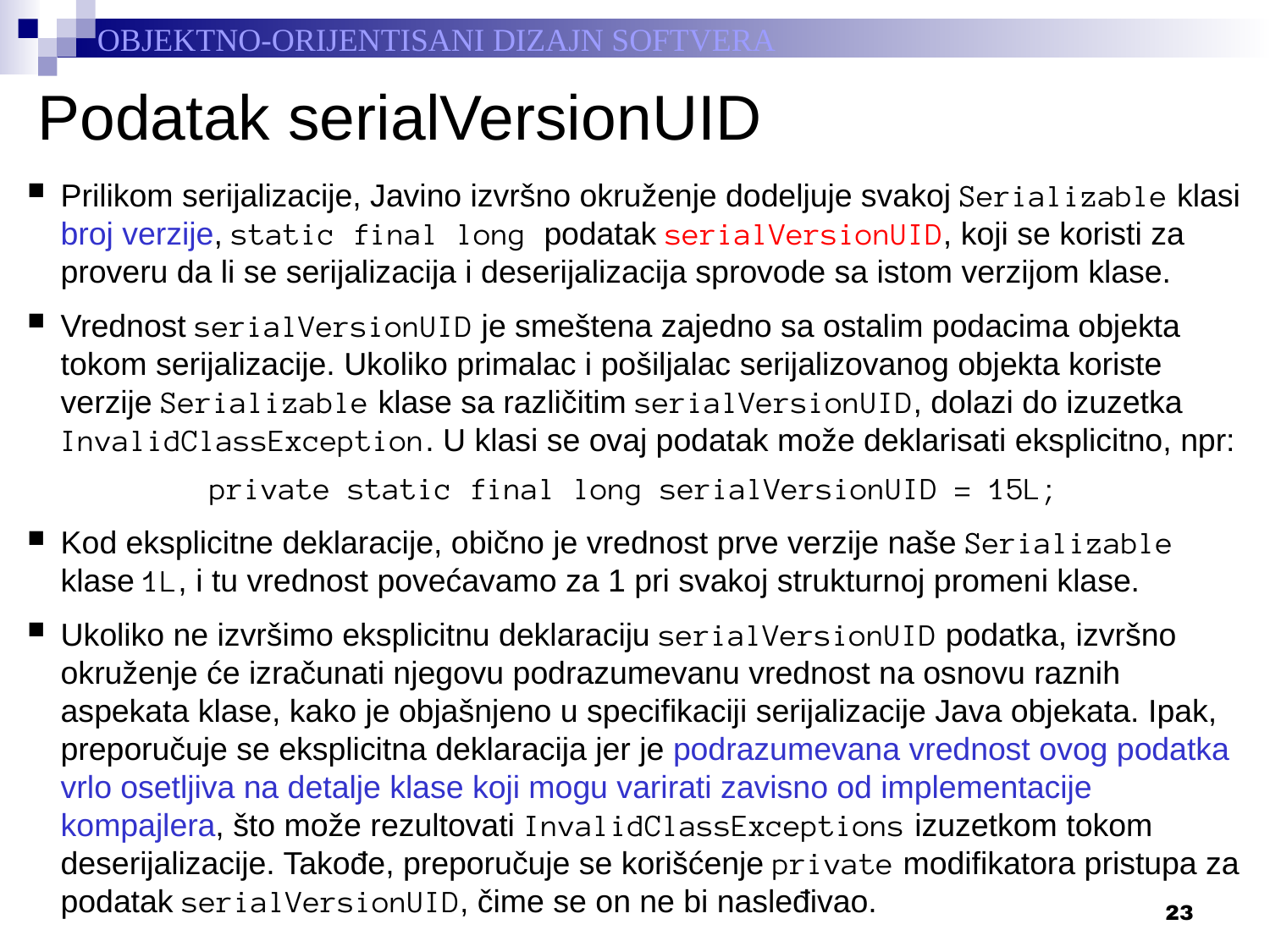

# Podatak serialVersionUID
Prilikom serijalizacije, Javino izvršno okruženje dodeljuje svakoj Serializable klasi broj verzije, static final long podatak serialVersionUID, koji se koristi za proveru da li se serijalizacija i deserijalizacija sprovode sa istom verzijom klase.
Vrednost serialVersionUID je smeštena zajedno sa ostalim podacima objekta tokom serijalizacije. Ukoliko primalac i pošiljalac serijalizovanog objekta koriste verzije Serializable klase sa različitim serialVersionUID, dolazi do izuzetka InvalidClassException. U klasi se ovaj podatak može deklarisati eksplicitno, npr:
private static final long serialVersionUID = 15L;
Kod eksplicitne deklaracije, obično je vrednost prve verzije naše Serializable klase 1L, i tu vrednost povećavamo za 1 pri svakoj strukturnoj promeni klase.
Ukoliko ne izvršimo eksplicitnu deklaraciju serialVersionUID podatka, izvršno okruženje će izračunati njegovu podrazumevanu vrednost na osnovu raznih aspekata klase, kako je objašnjeno u specifikaciji serijalizacije Java objekata. Ipak, preporučuje se eksplicitna deklaracija jer je podrazumevana vrednost ovog podatka vrlo osetljiva na detalje klase koji mogu varirati zavisno od implementacije kompajlera, što može rezultovati InvalidClassExceptions izuzetkom tokom deserijalizacije. Takođe, preporučuje se korišćenje private modifikatora pristupa za podatak serialVersionUID, čime se on ne bi nasleđivao.
23